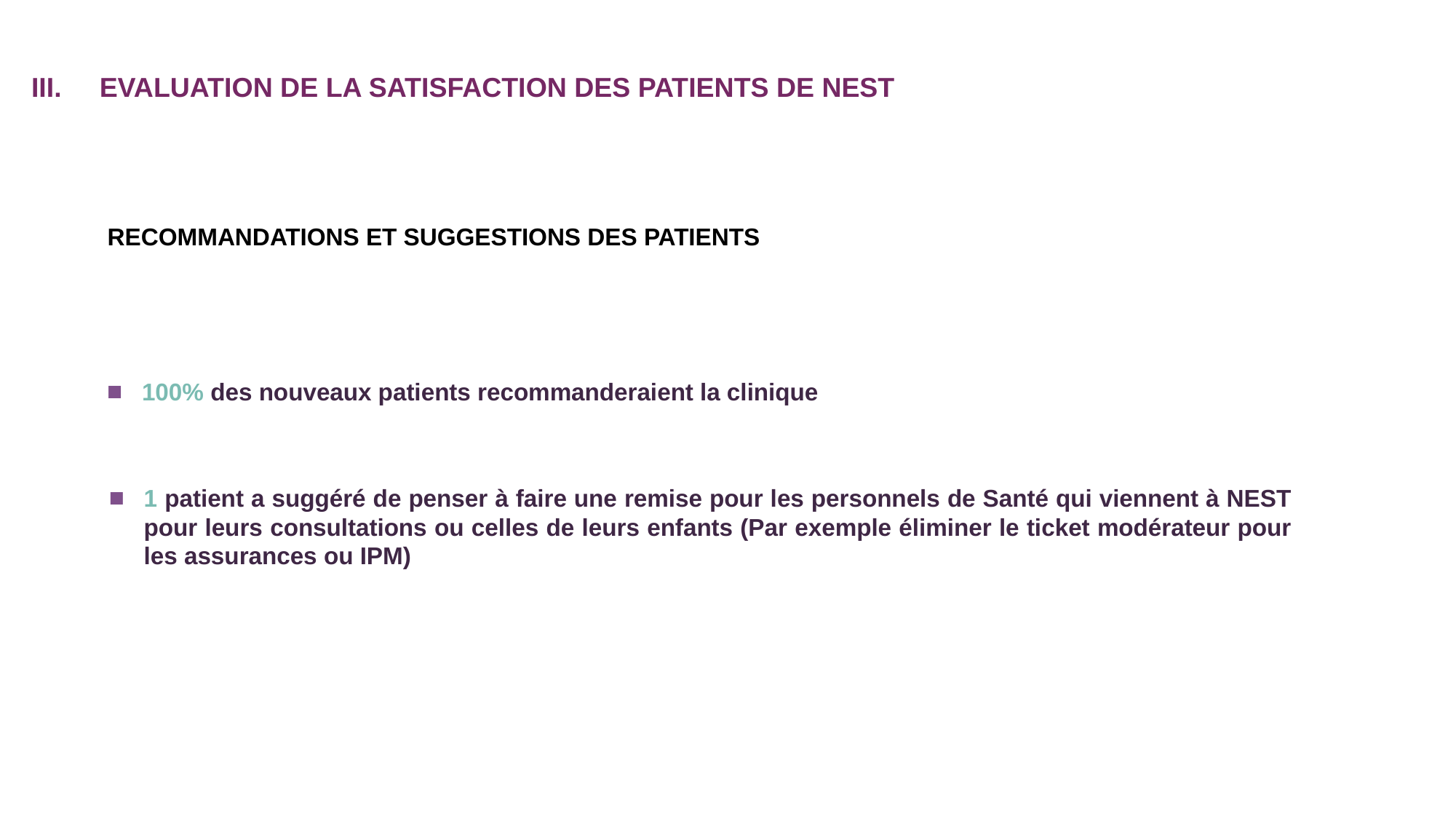

EVALUATION DE LA SATISFACTION DES PATIENTS DE NEST
# RECOMMANDATIONS ET SUGGESTIONS DES PATIENTS
100% des nouveaux patients recommanderaient la clinique
1 patient a suggéré de penser à faire une remise pour les personnels de Santé qui viennent à NEST pour leurs consultations ou celles de leurs enfants (Par exemple éliminer le ticket modérateur pour les assurances ou IPM)